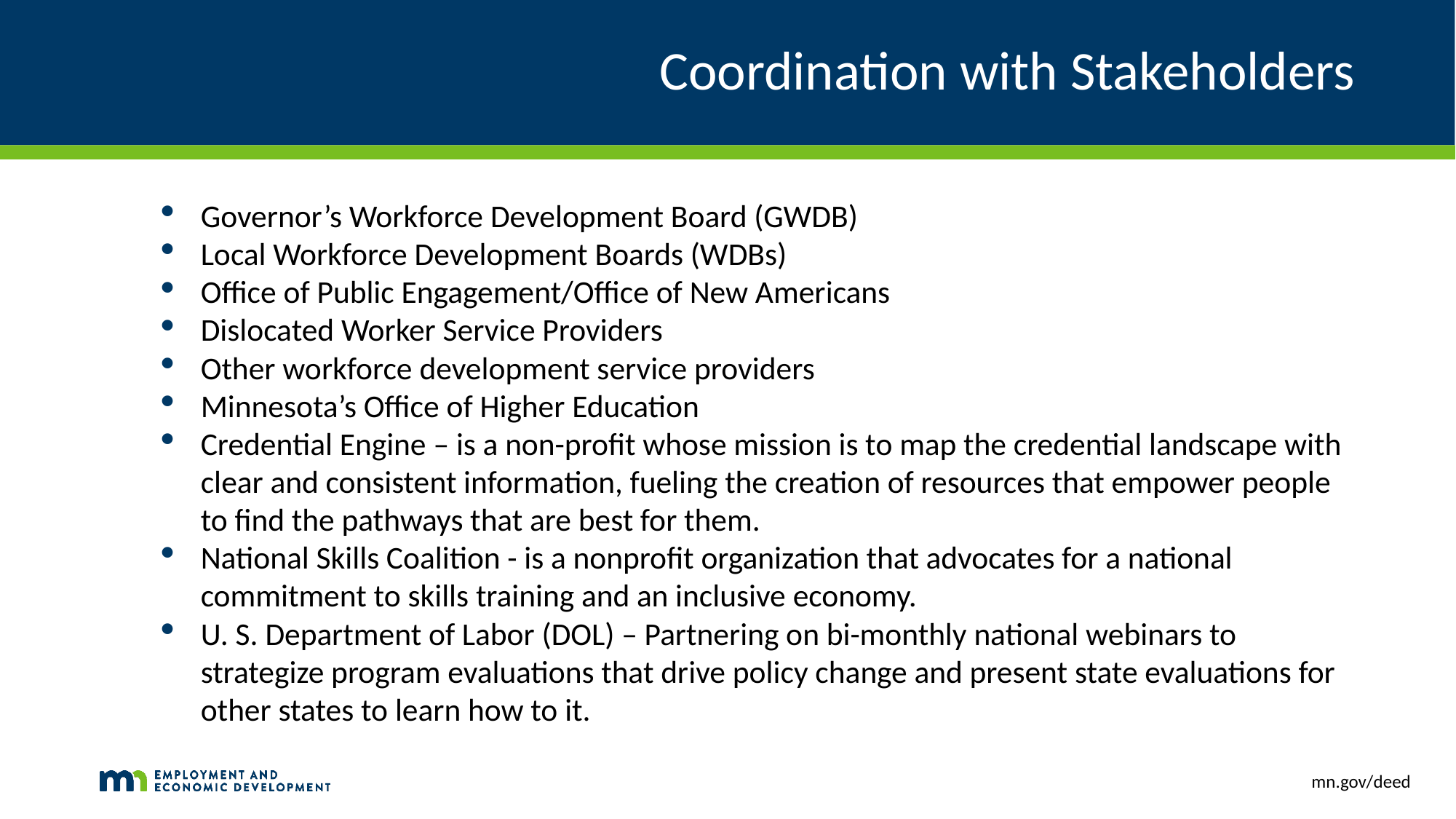

# Coordination with Stakeholders
Governor’s Workforce Development Board (GWDB)
Local Workforce Development Boards (WDBs)
Office of Public Engagement/Office of New Americans
Dislocated Worker Service Providers
Other workforce development service providers
Minnesota’s Office of Higher Education
Credential Engine – is a non-profit whose mission is to map the credential landscape with clear and consistent information, fueling the creation of resources that empower people to find the pathways that are best for them.
National Skills Coalition - is a nonprofit organization that advocates for a national commitment to skills training and an inclusive economy.
U. S. Department of Labor (DOL) – Partnering on bi-monthly national webinars to strategize program evaluations that drive policy change and present state evaluations for other states to learn how to it.
mn.gov/deed